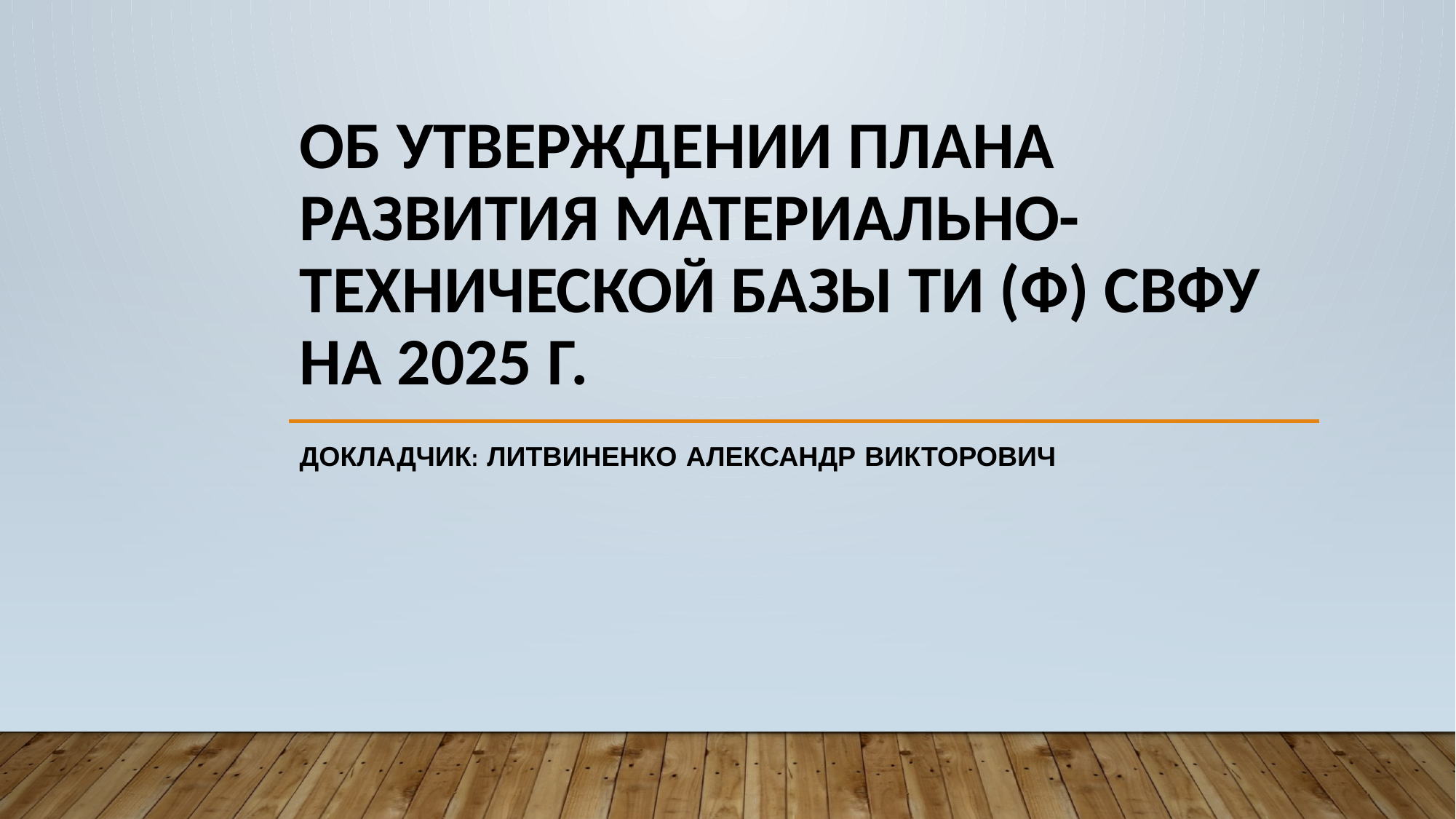

# Об утверждении плана развития материально-технической базы ТИ (ф) СВФУ на 2025 г.
Докладчик: Литвиненко Александр Викторович